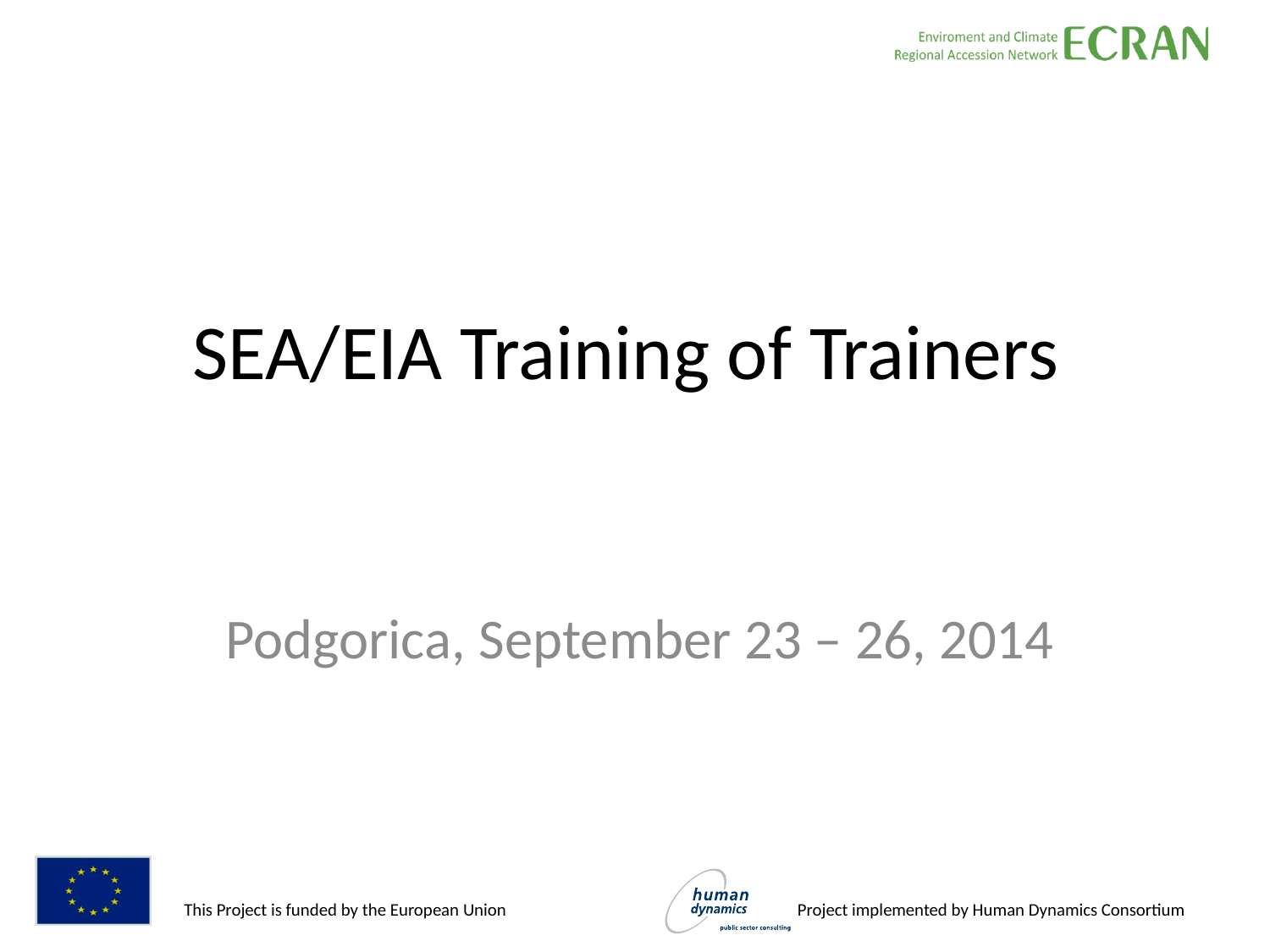

# SEA/EIA Training of Trainers
Podgorica, September 23 – 26, 2014